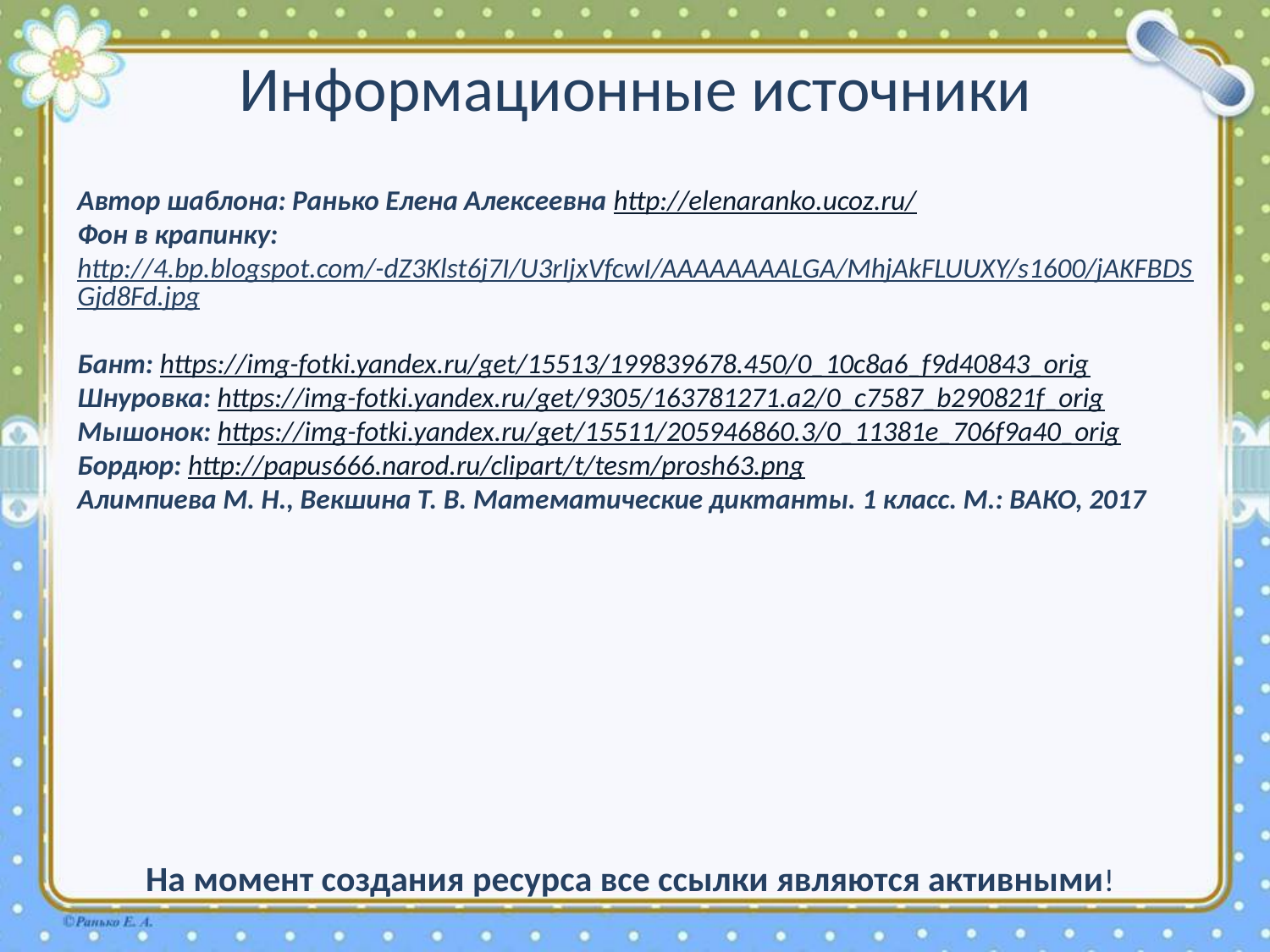

# Информационные источники
Автор шаблона: Ранько Елена Алексеевна http://elenaranko.ucoz.ru/
Фон в крапинку: http://4.bp.blogspot.com/-dZ3Klst6j7I/U3rIjxVfcwI/AAAAAAAALGA/MhjAkFLUUXY/s1600/jAKFBDSGjd8Fd.jpg
Бант: https://img-fotki.yandex.ru/get/15513/199839678.450/0_10c8a6_f9d40843_orig  Шнуровка: https://img-fotki.yandex.ru/get/9305/163781271.a2/0_c7587_b290821f_orig
Мышонок: https://img-fotki.yandex.ru/get/15511/205946860.3/0_11381e_706f9a40_orig
Бордюр: http://papus666.narod.ru/clipart/t/tesm/prosh63.png
Алимпиева М. Н., Векшина Т. В. Математические диктанты. 1 класс. М.: ВАКО, 2017
На момент создания ресурса все ссылки являются активными!